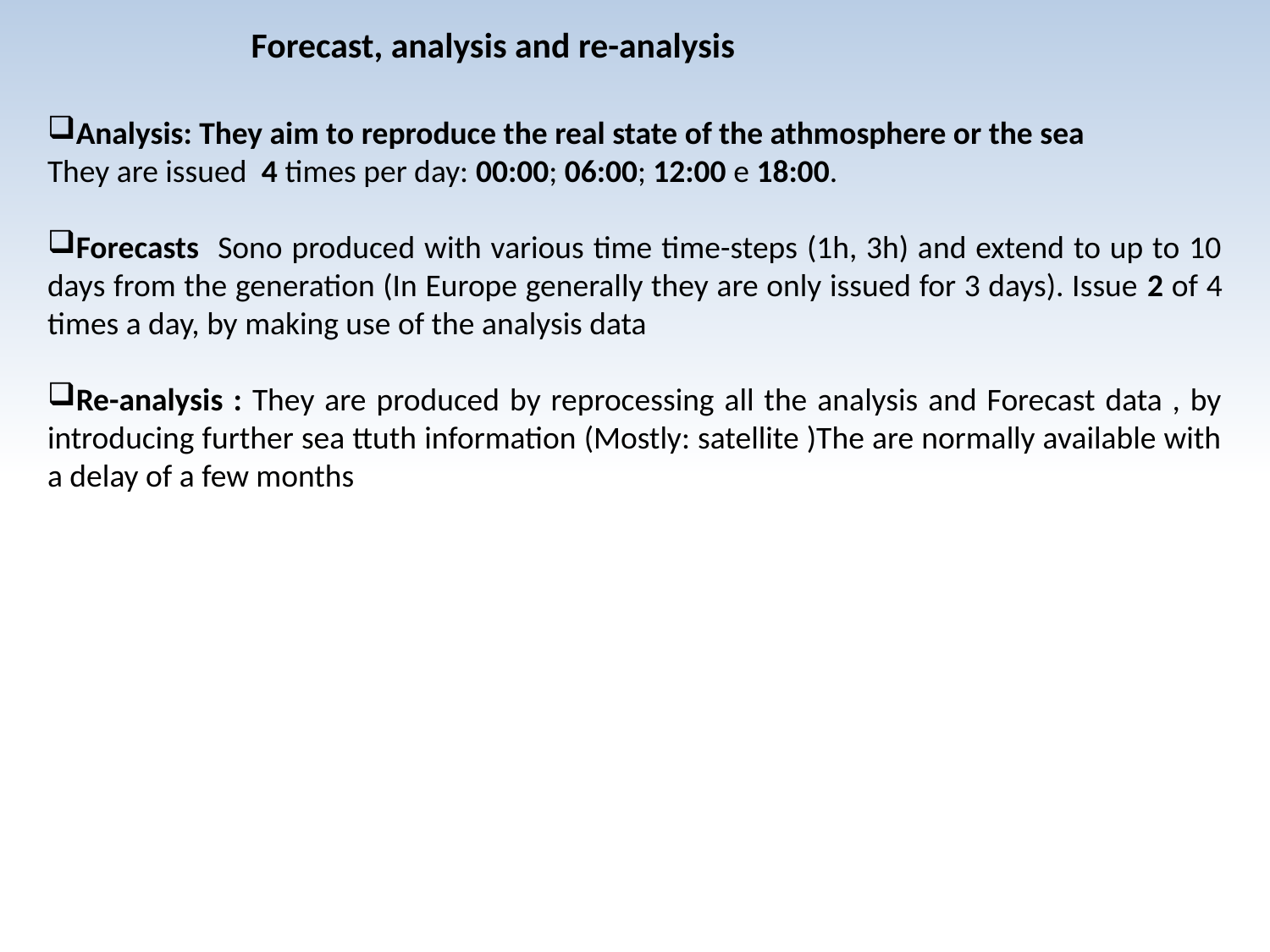

Forecast, analysis and re-analysis
Analysis: They aim to reproduce the real state of the athmosphere or the sea
They are issued  4 times per day: 00:00; 06:00; 12:00 e 18:00.

Forecasts  Sono produced with various time time-steps (1h, 3h) and extend to up to 10 days from the generation (In Europe generally they are only issued for 3 days). Issue 2 of 4 times a day, by making use of the analysis data

Re-analysis : They are produced by reprocessing all the analysis and Forecast data , by introducing further sea ttuth information (Mostly: satellite )The are normally available with a delay of a few months